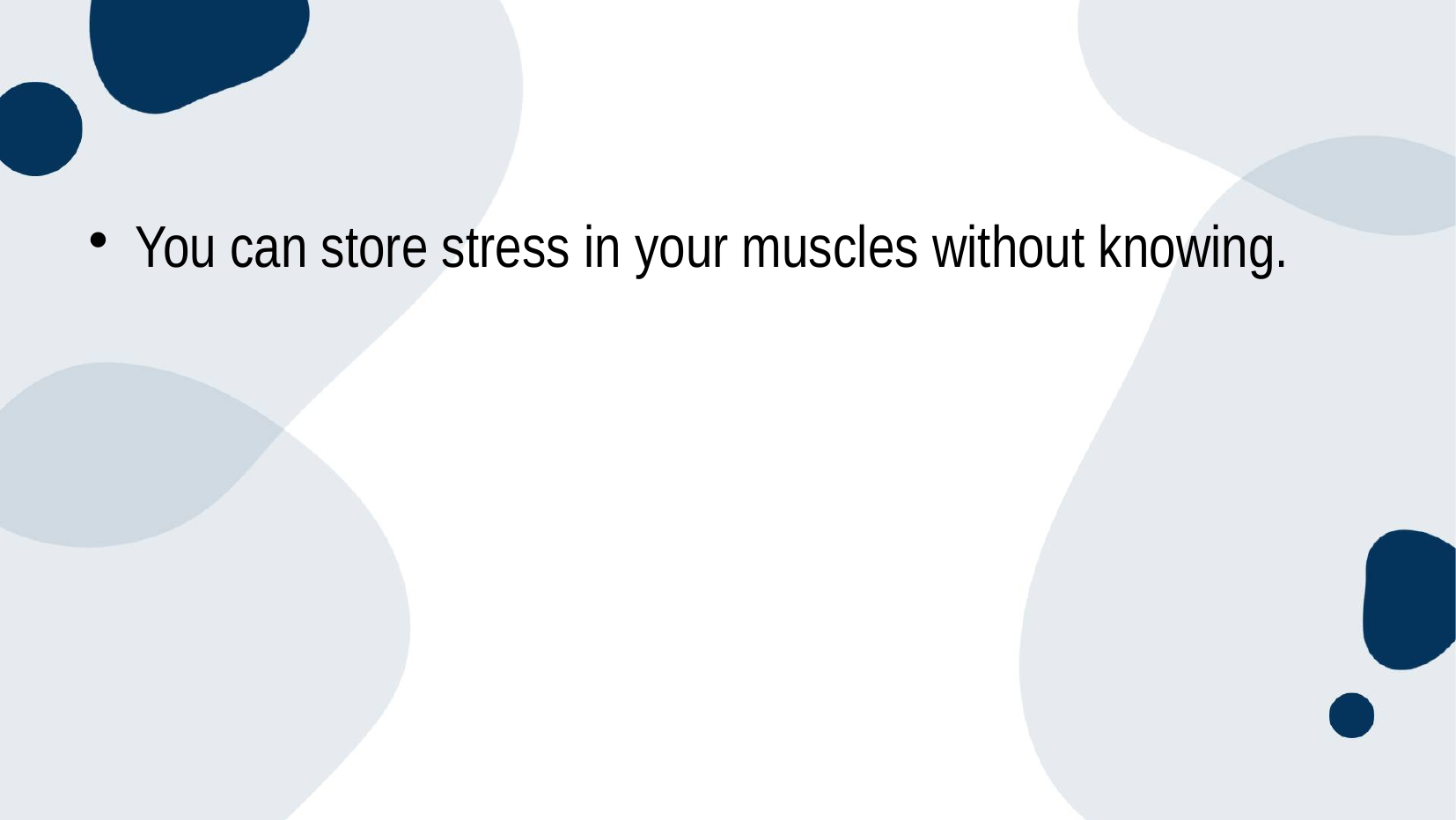

You can store stress in your muscles without knowing.